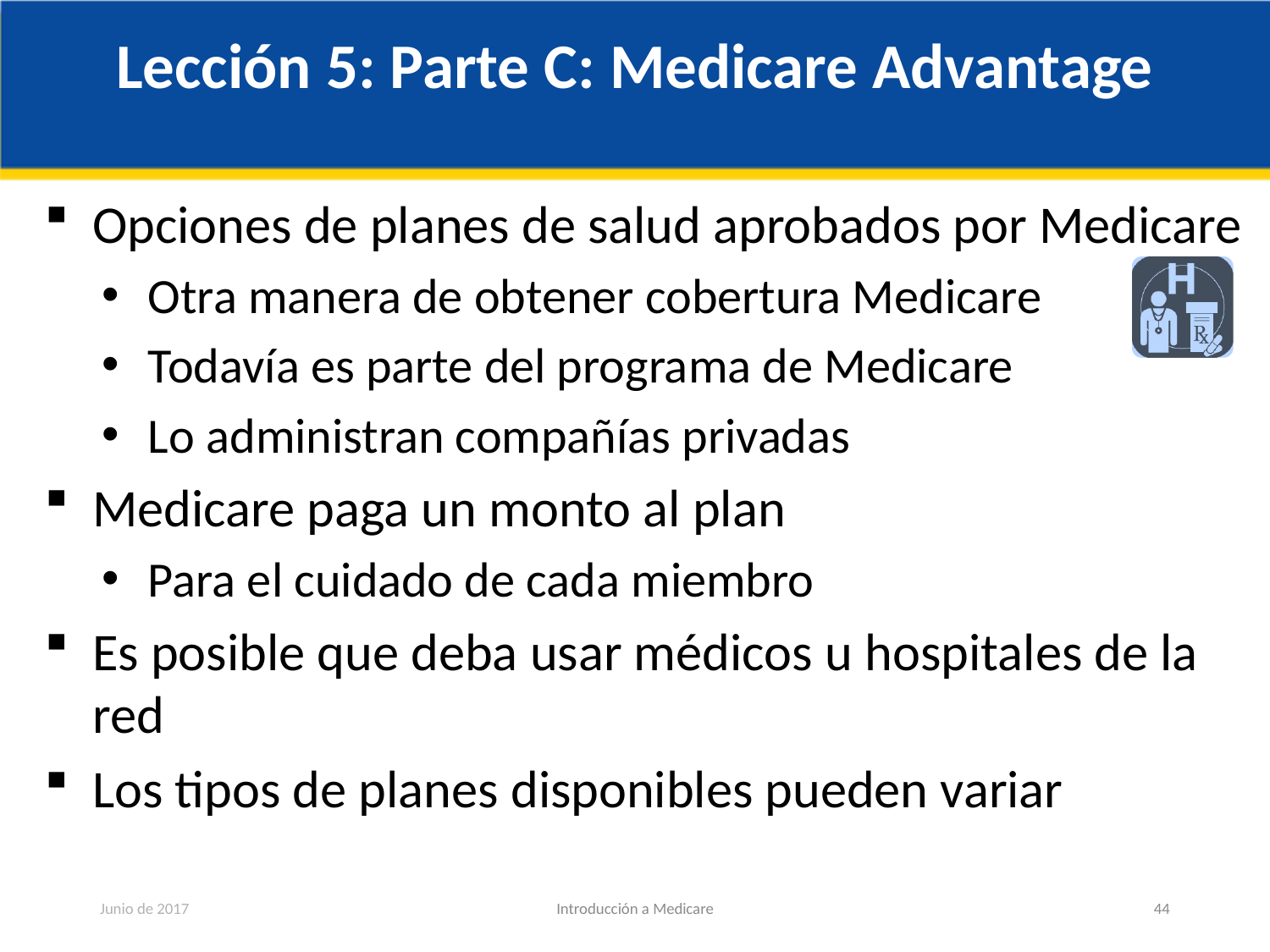

# Lección 5: Parte C: Medicare Advantage
Opciones de planes de salud aprobados por Medicare
Otra manera de obtener cobertura Medicare
Todavía es parte del programa de Medicare
Lo administran compañías privadas
Medicare paga un monto al plan
Para el cuidado de cada miembro
Es posible que deba usar médicos u hospitales de la red
Los tipos de planes disponibles pueden variar

Junio de 2017
Introducción a Medicare
44